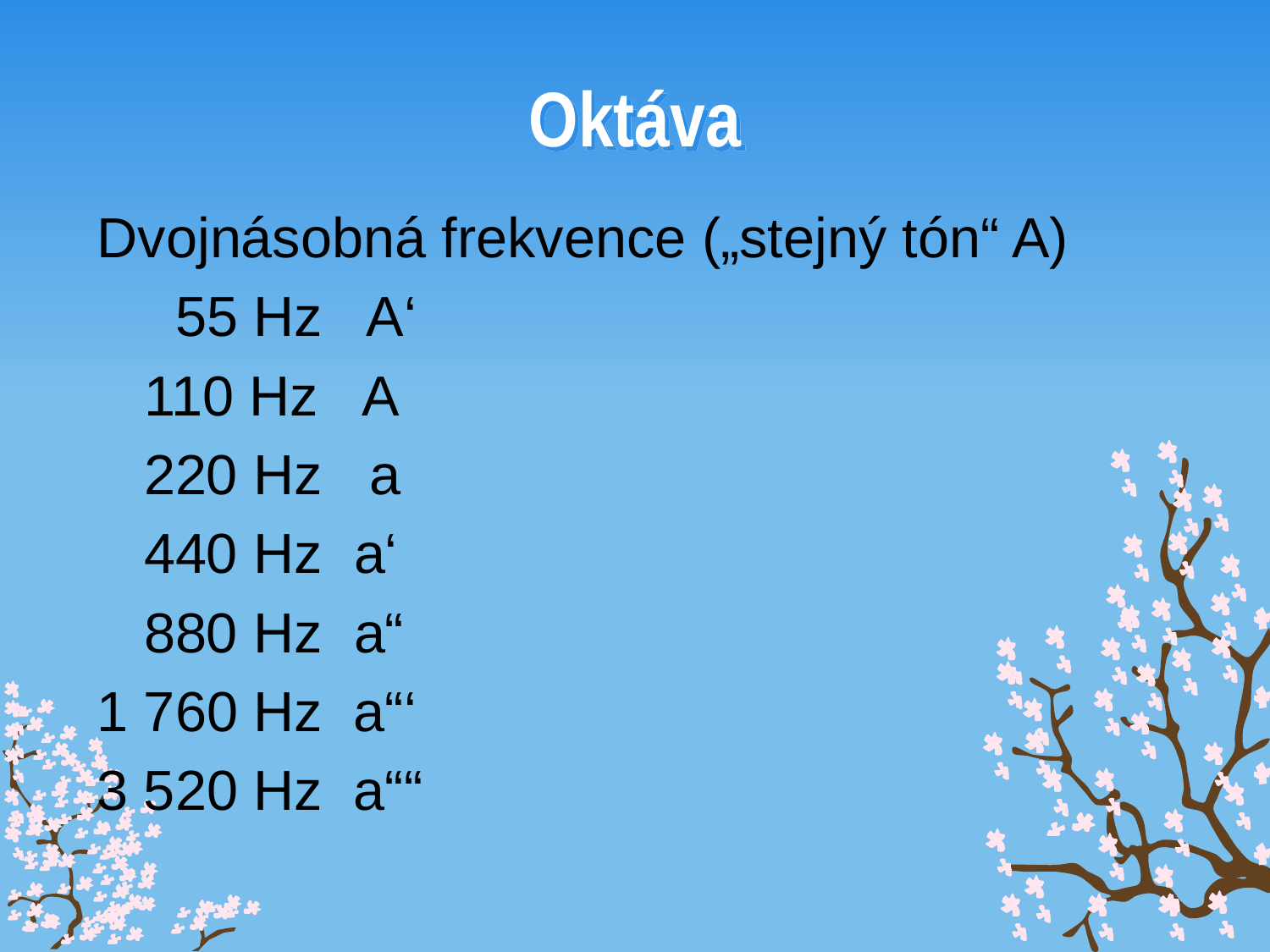

# Oktáva
Dvojnásobná frekvence („stejný tón“ A)
     55 Hz   A‘
   110 Hz   A
   220 Hz   a
   440 Hz  a‘
   880 Hz  a“
1 760 Hz  a“‘
3 520 Hz  a““